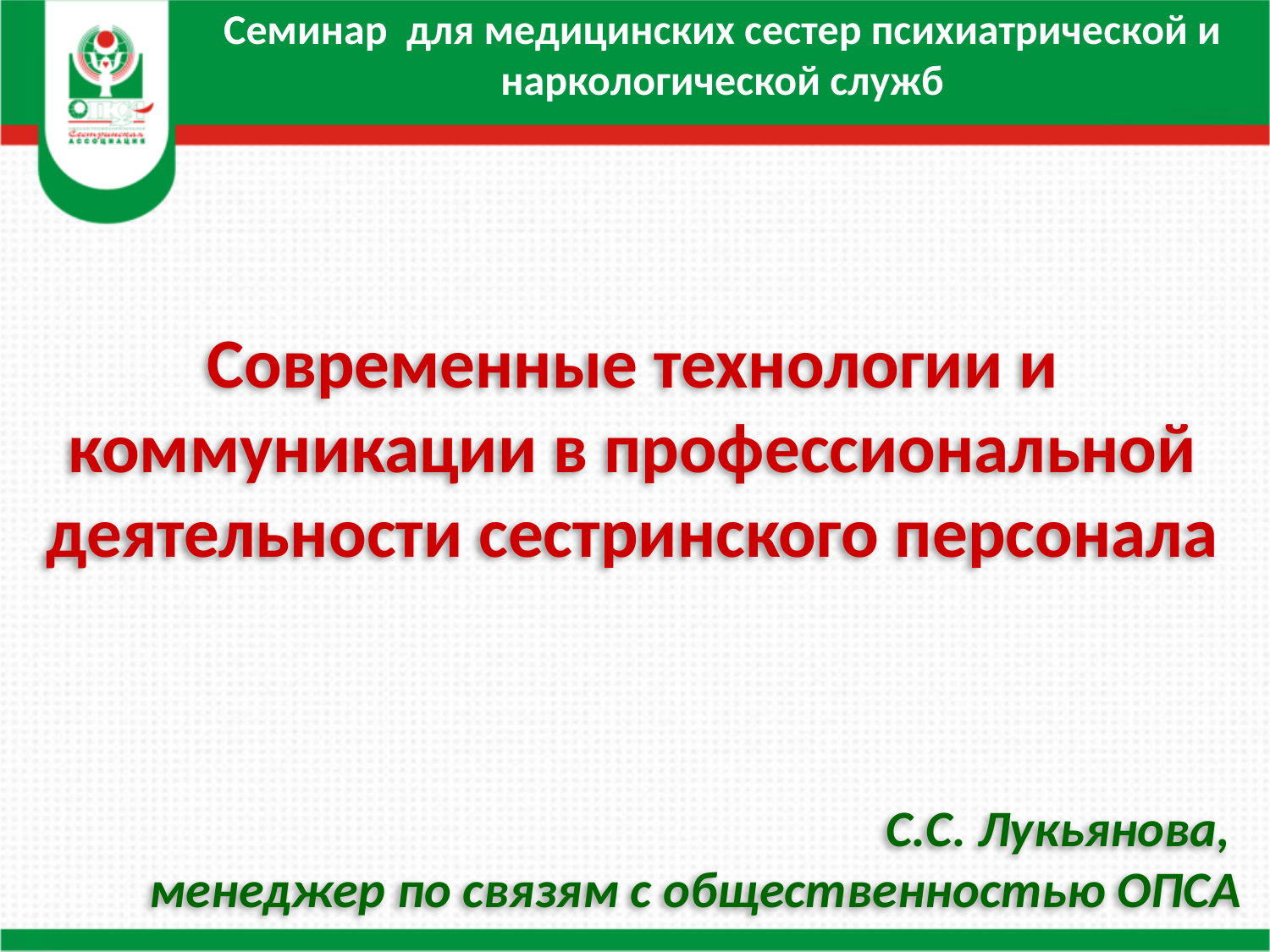

Семинар  для медицинских сестер психиатрической и наркологической служб
Современные технологии и коммуникации в профессиональной деятельности сестринского персонала
С.С. Лукьянова,
менеджер по связям с общественностью ОПСА